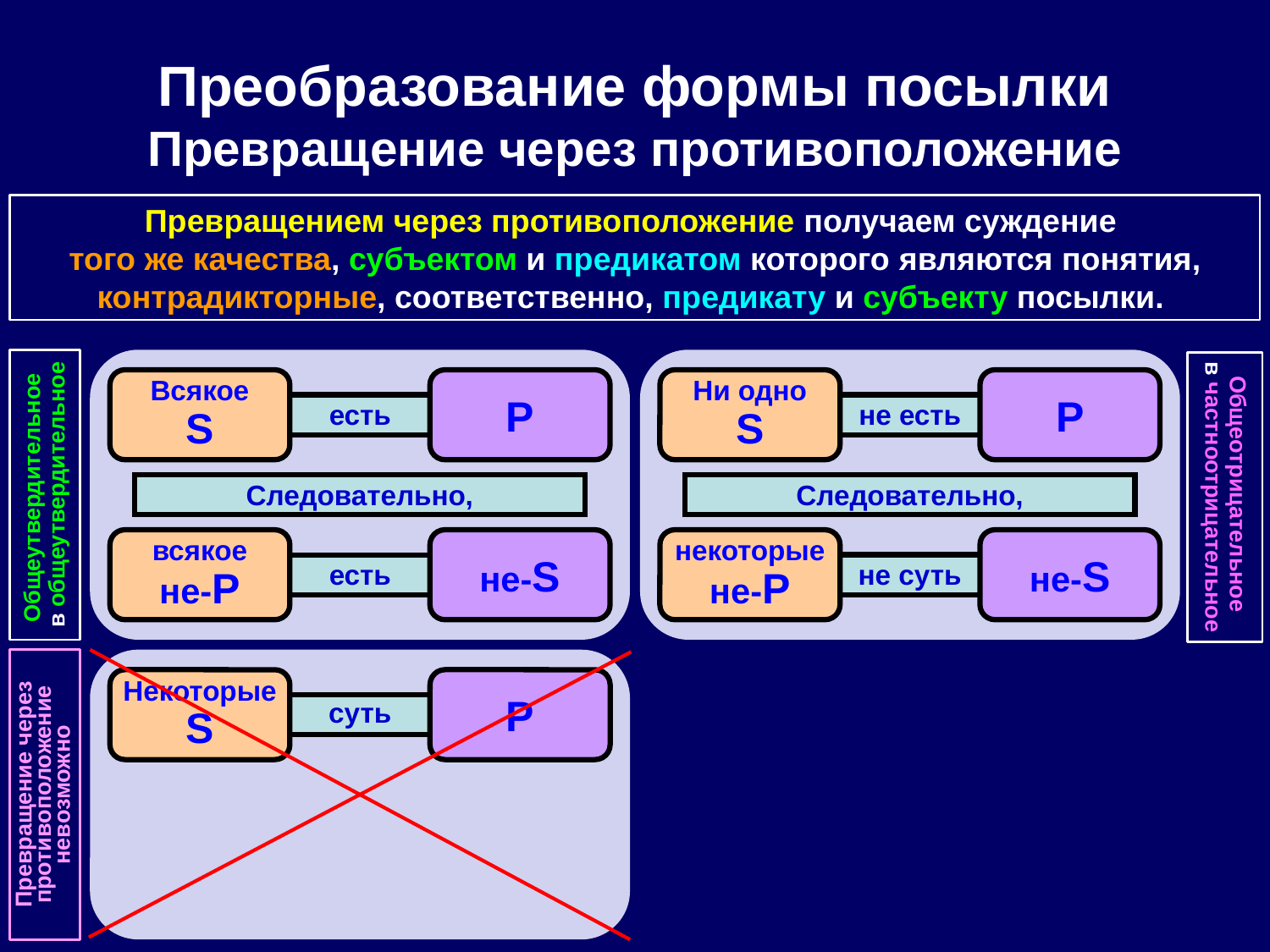

Преобразование формы посылки
Превращение через противоположение
Превращением через противоположение получаем суждение
того же качества, субъектом и предикатом которого являются понятия, контрадикторные, соответственно, предикату и субъекту посылки.

Всякое
S
P
Ни одно
S
P
есть
не есть
Общеутвердительное
в общеутвердительное
Общеотрицательное
в частноотрицательное
Следовательно,
Следовательно,
всякое
не-P
не-S
некоторые
не-P
не-S
не суть
есть

Некоторые
S
P
суть
Превращение через противоположение невозможно